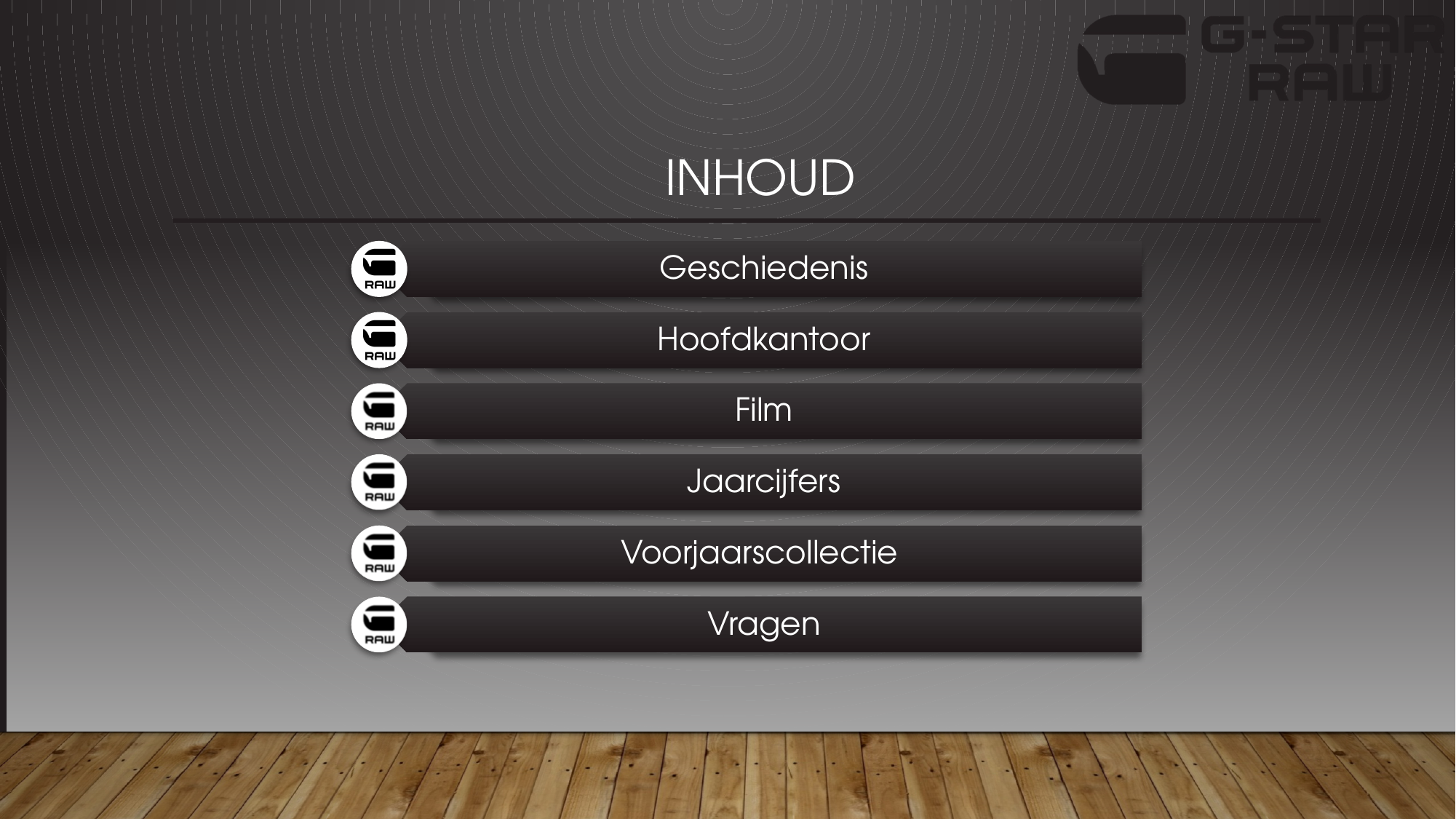

# inhoud
Geschiedenis
Hoofdkantoor
Film
Jaarcijfers
Voorjaarscollectie
Vragen